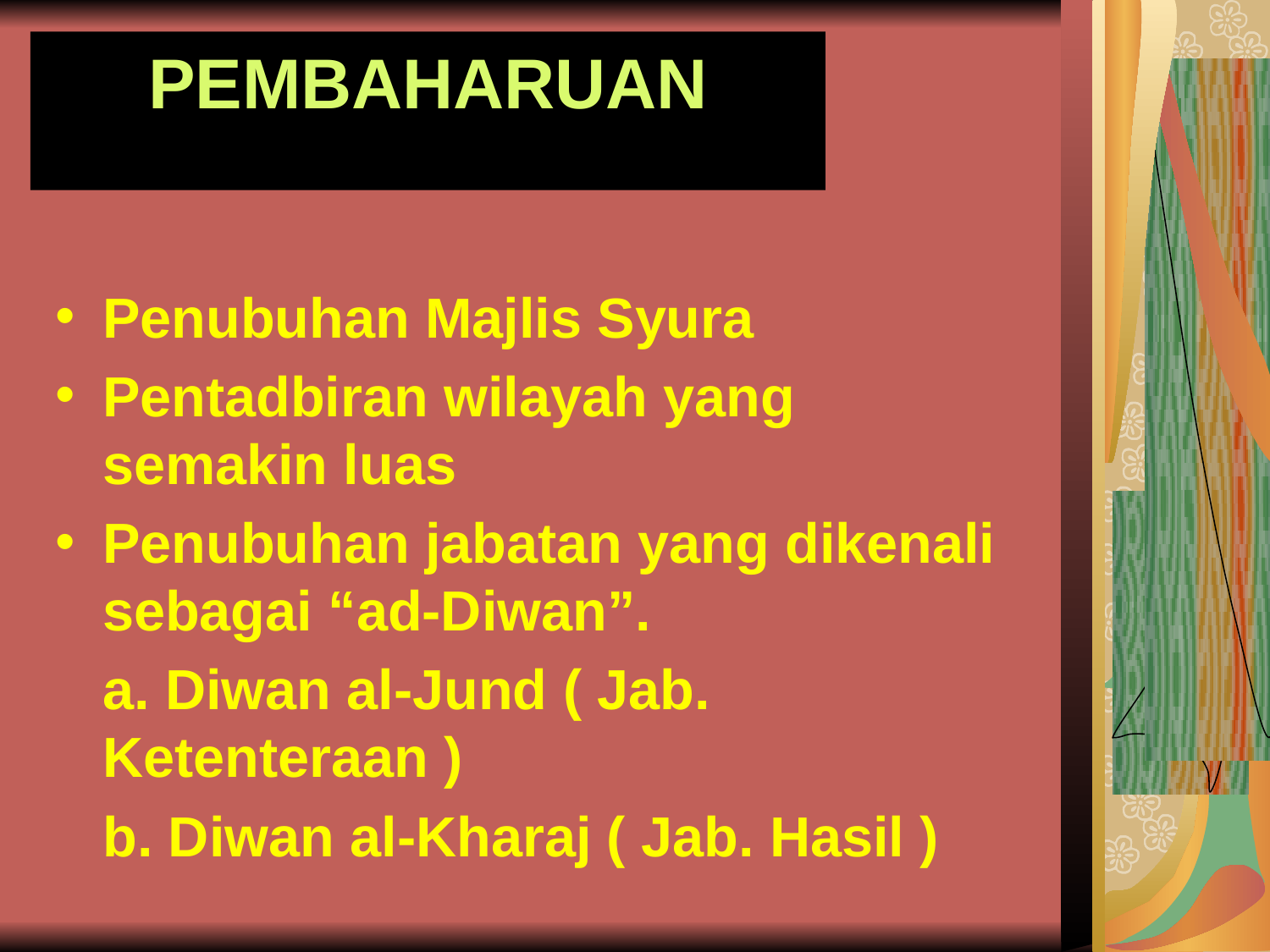

# PEMBAHARUAN
Penubuhan Majlis Syura
Pentadbiran wilayah yang semakin luas
Penubuhan jabatan yang dikenali sebagai “ad-Diwan”.
	a. Diwan al-Jund ( Jab. Ketenteraan )
	b. Diwan al-Kharaj ( Jab. Hasil )